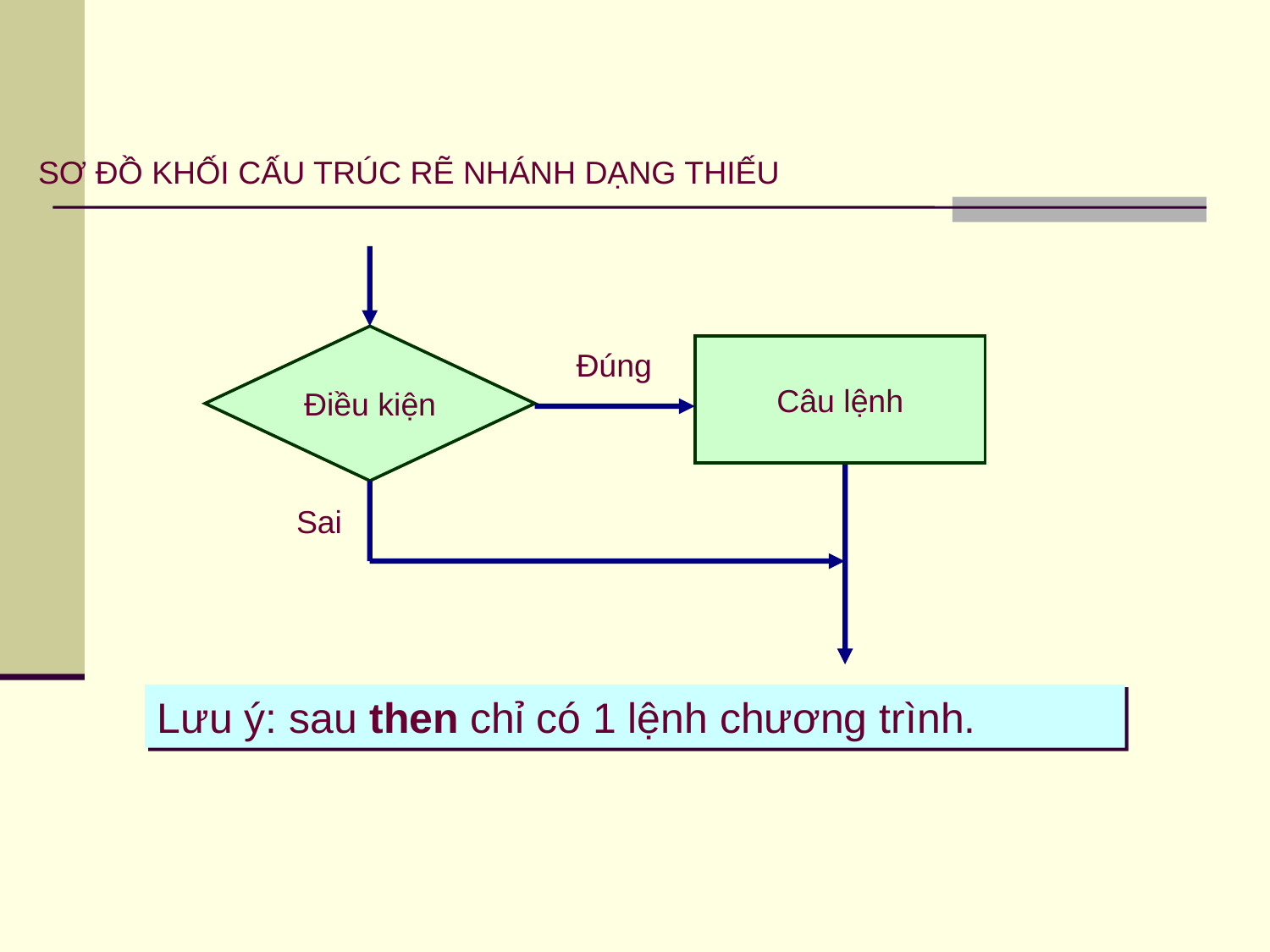

SƠ ĐỒ KHỐI CẤU TRÚC RẼ NHÁNH DẠNG THIẾU

Điều kiện
Câu lệnh
Đúng

Sai

Lưu ý: sau then chỉ có 1 lệnh chương trình.